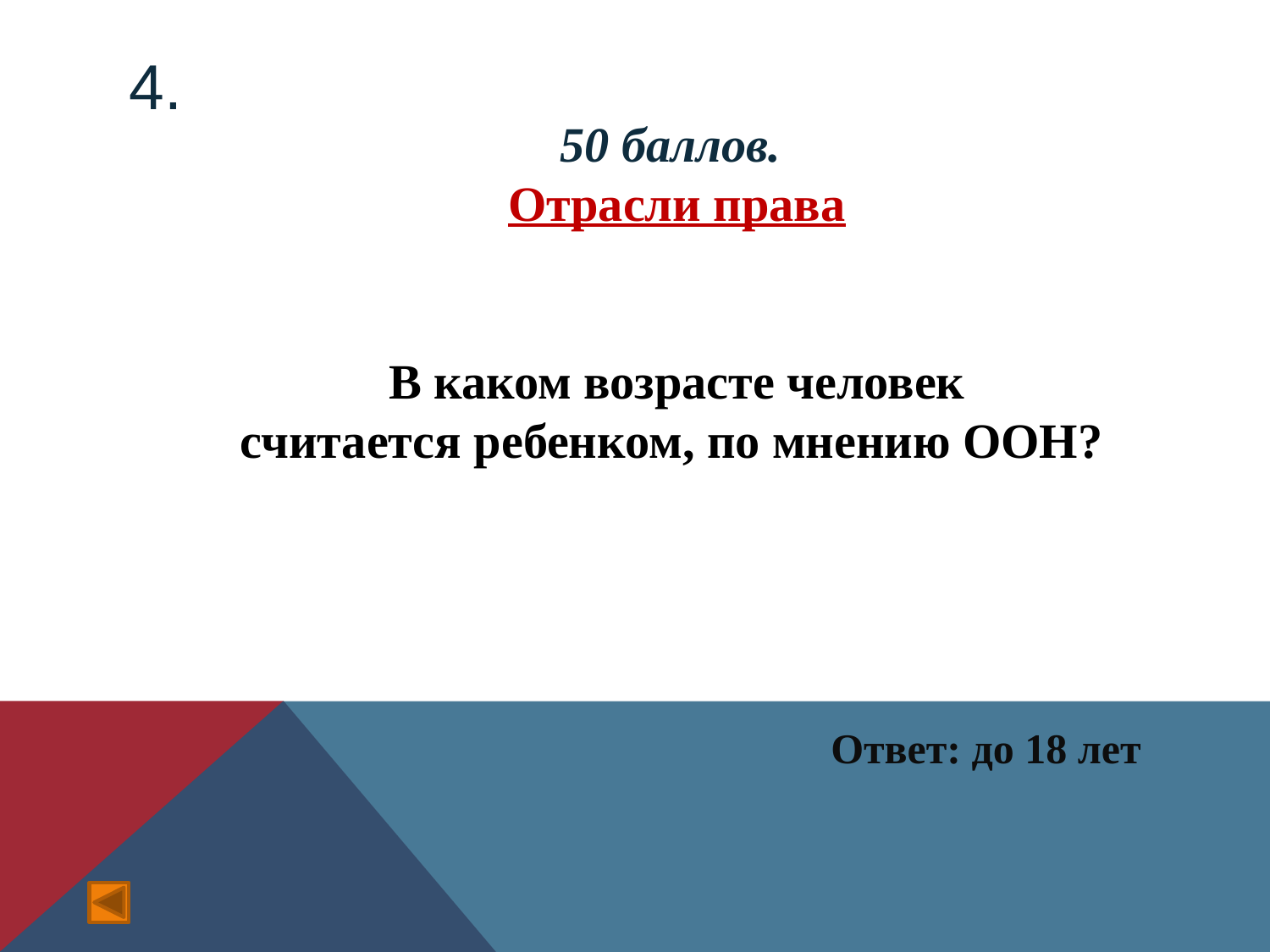

# 4.
50 баллов.
Отрасли права

В каком возрасте человек считается ребенком, по мнению ООН?

Ответ: до 18 лет